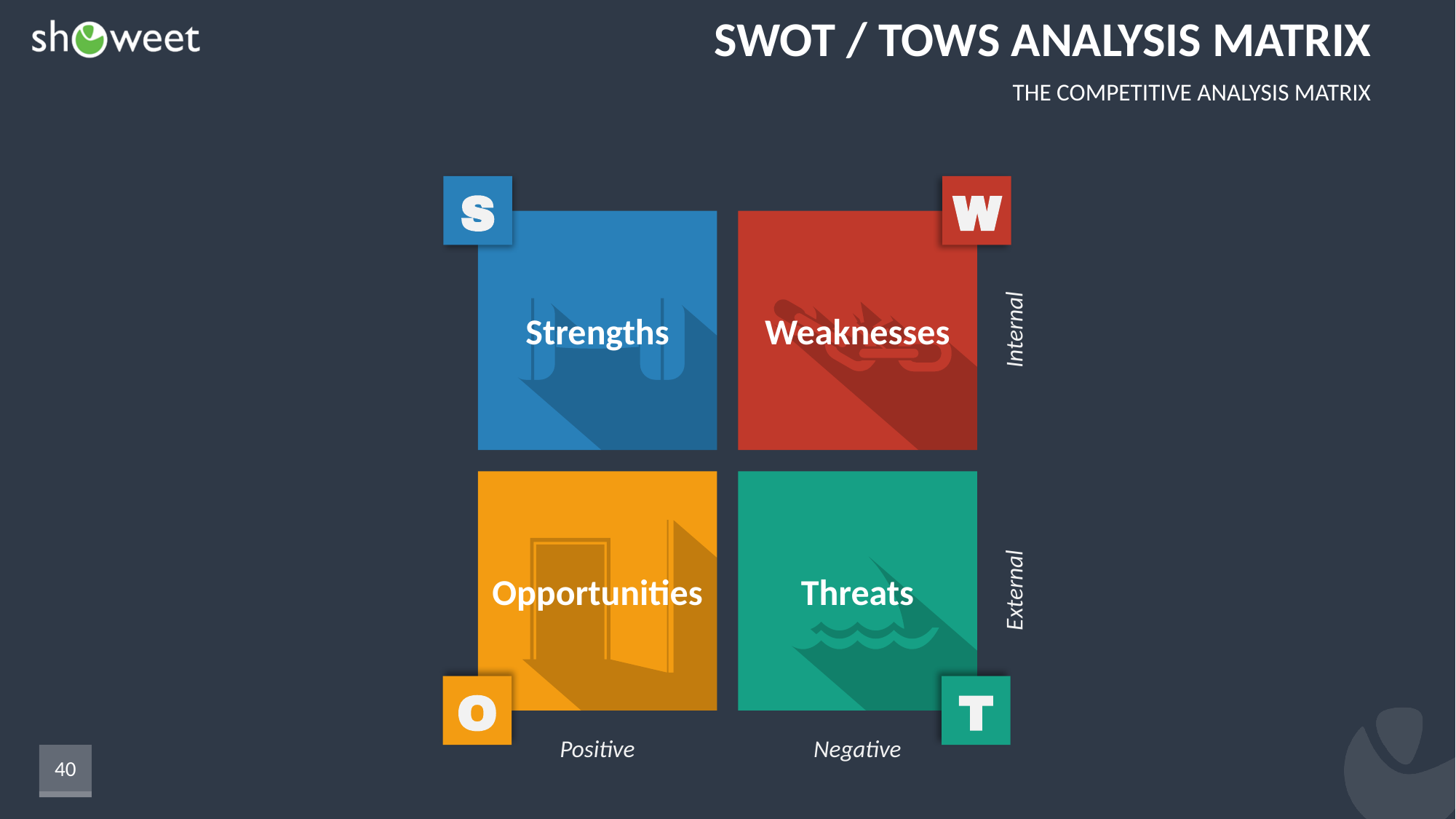

# SWOT / TOWS Analysis Matrix
The Competitive Analysis Matrix
S
W

Internal
Strengths
Weaknesses

External
Threats
Opportunities
O
T
Positive
Negative
40